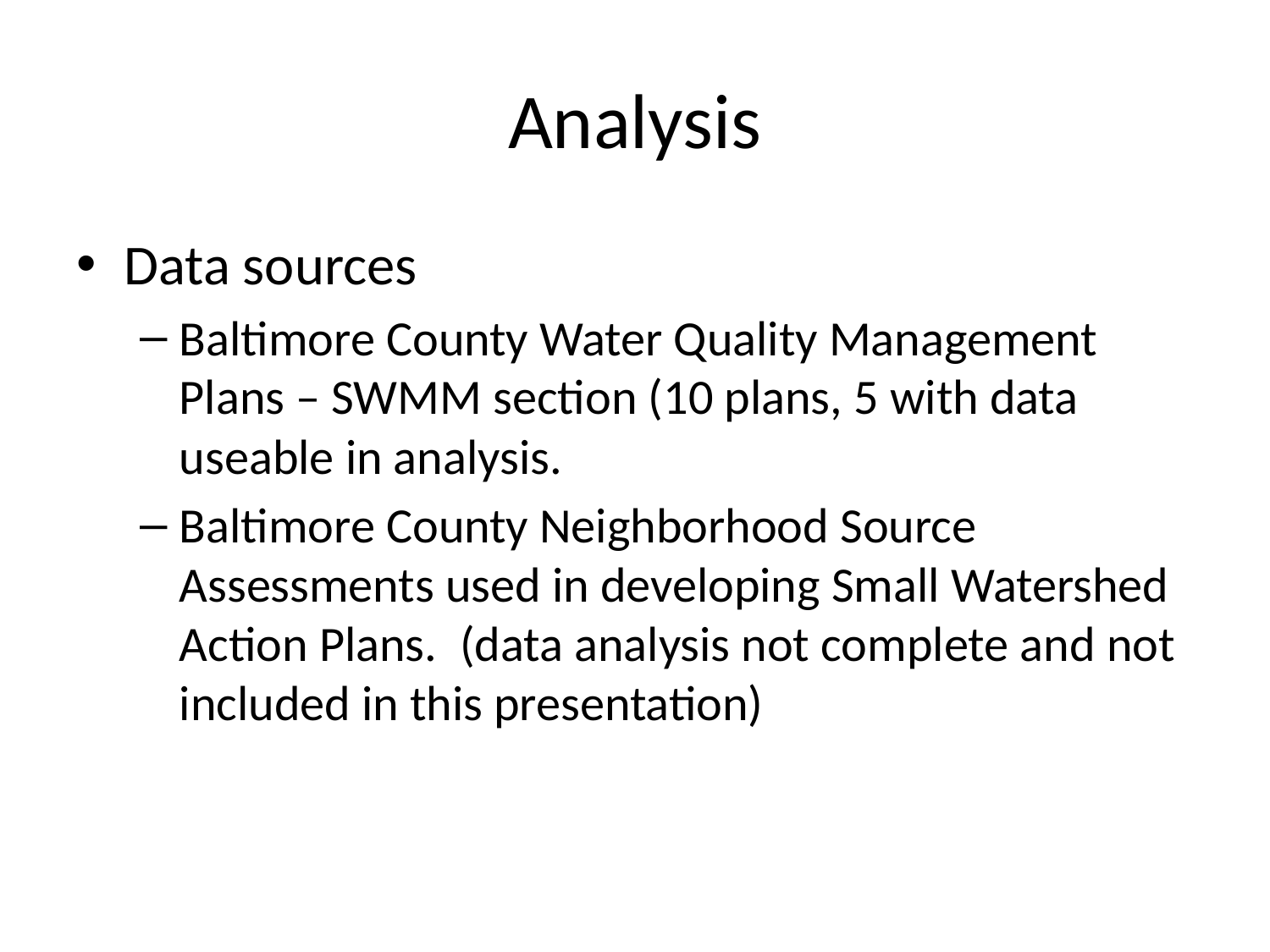

# Analysis
Data sources
Baltimore County Water Quality Management Plans – SWMM section (10 plans, 5 with data useable in analysis.
Baltimore County Neighborhood Source Assessments used in developing Small Watershed Action Plans.  (data analysis not complete and not included in this presentation)